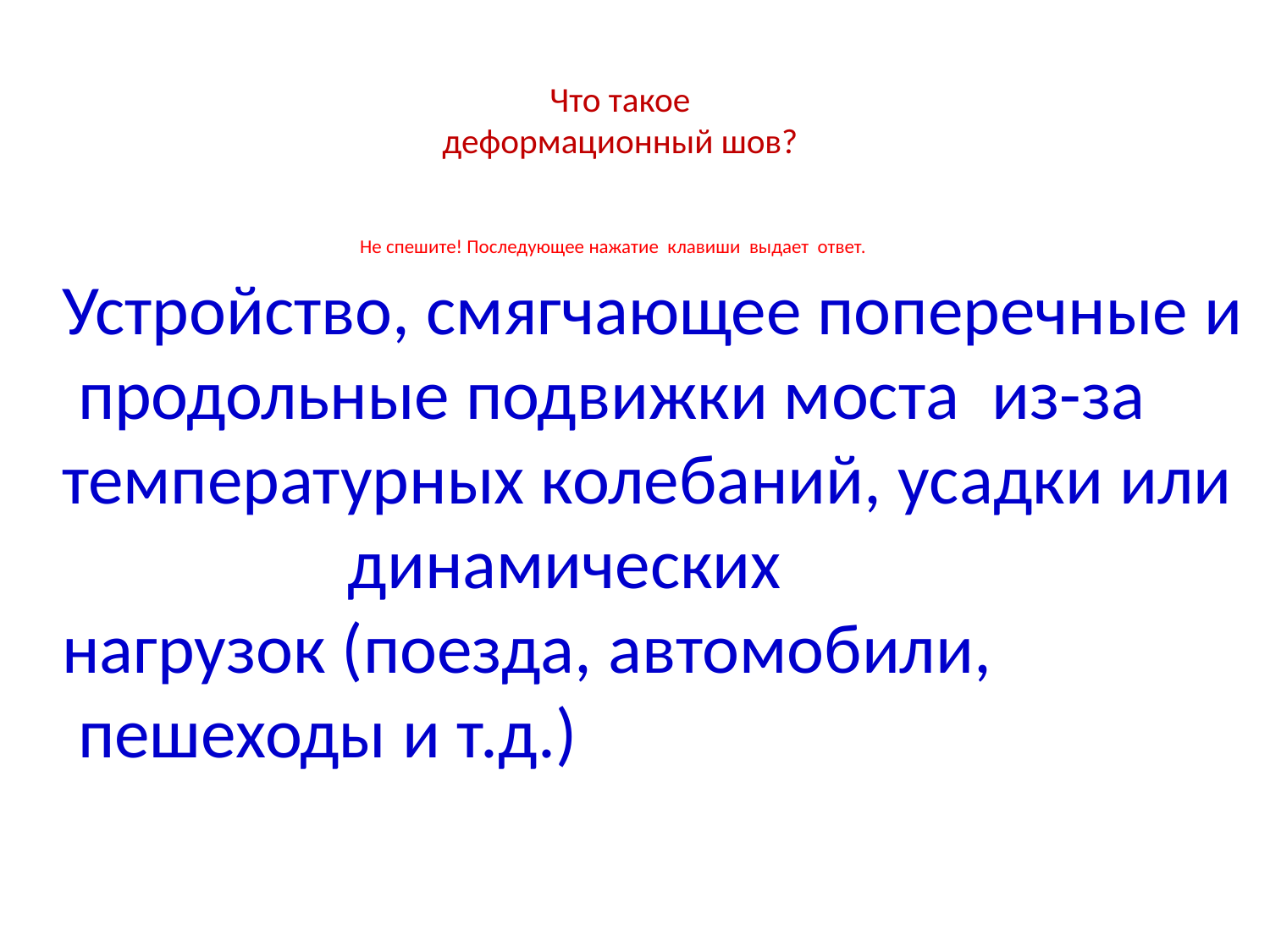

# Что такое деформационный шов?
Не спешите! Последующее нажатие  клавиши  выдает  ответ.
Устройство, смягчающее поперечные и продольные подвижки моста  из-за температурных колебаний, усадки или                    динамических нагрузок (поезда, автомобили,                  пешеходы и т.д.)